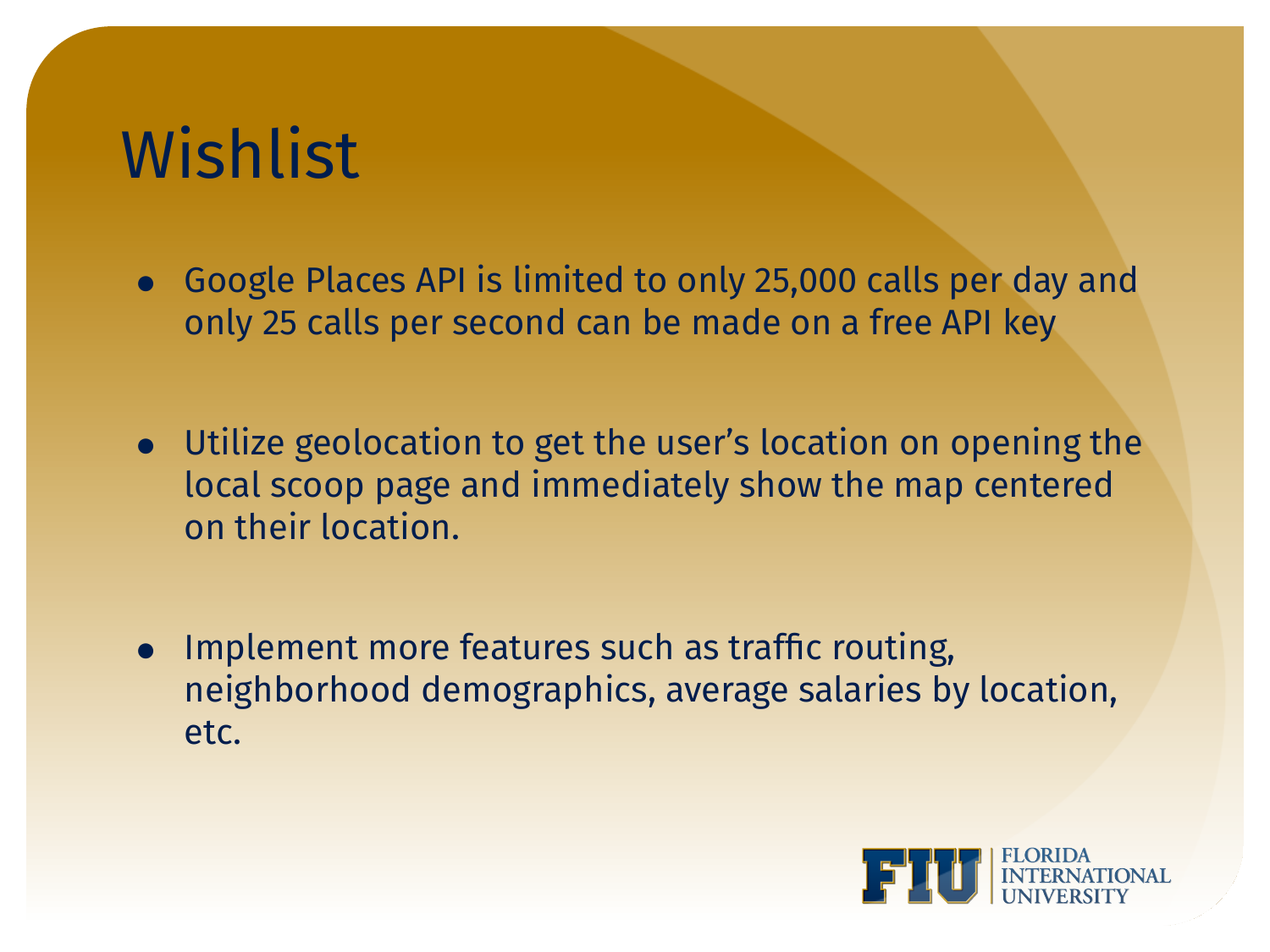

# Wishlist
Google Places API is limited to only 25,000 calls per day and only 25 calls per second can be made on a free API key

Utilize geolocation to get the user’s location on opening the local scoop page and immediately show the map centered on their location.

Implement more features such as traffic routing, neighborhood demographics, average salaries by location, etc.